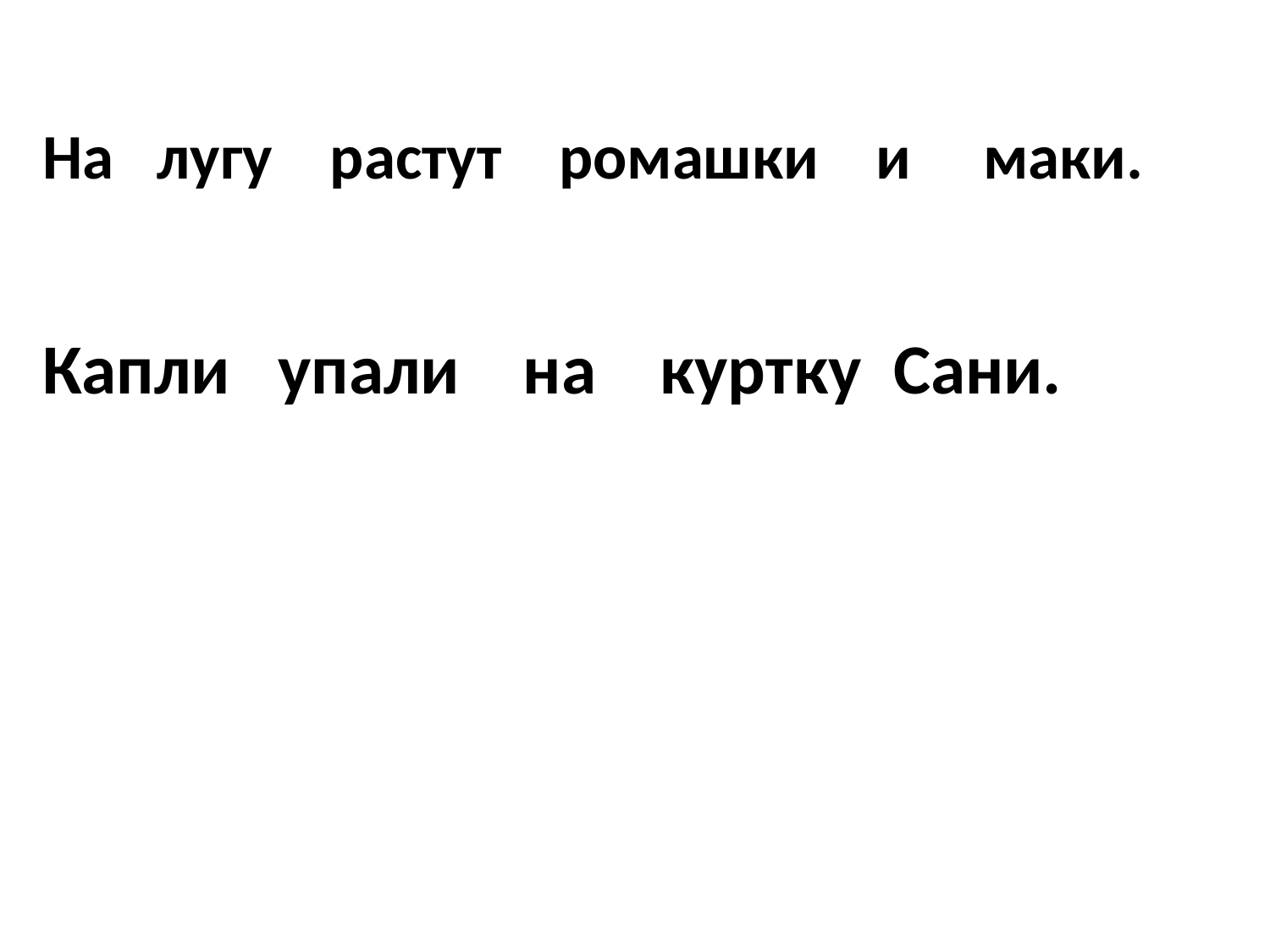

На   лугу    растут    ромашки    и     маки.
Капли   упали    на    куртку  Сани.